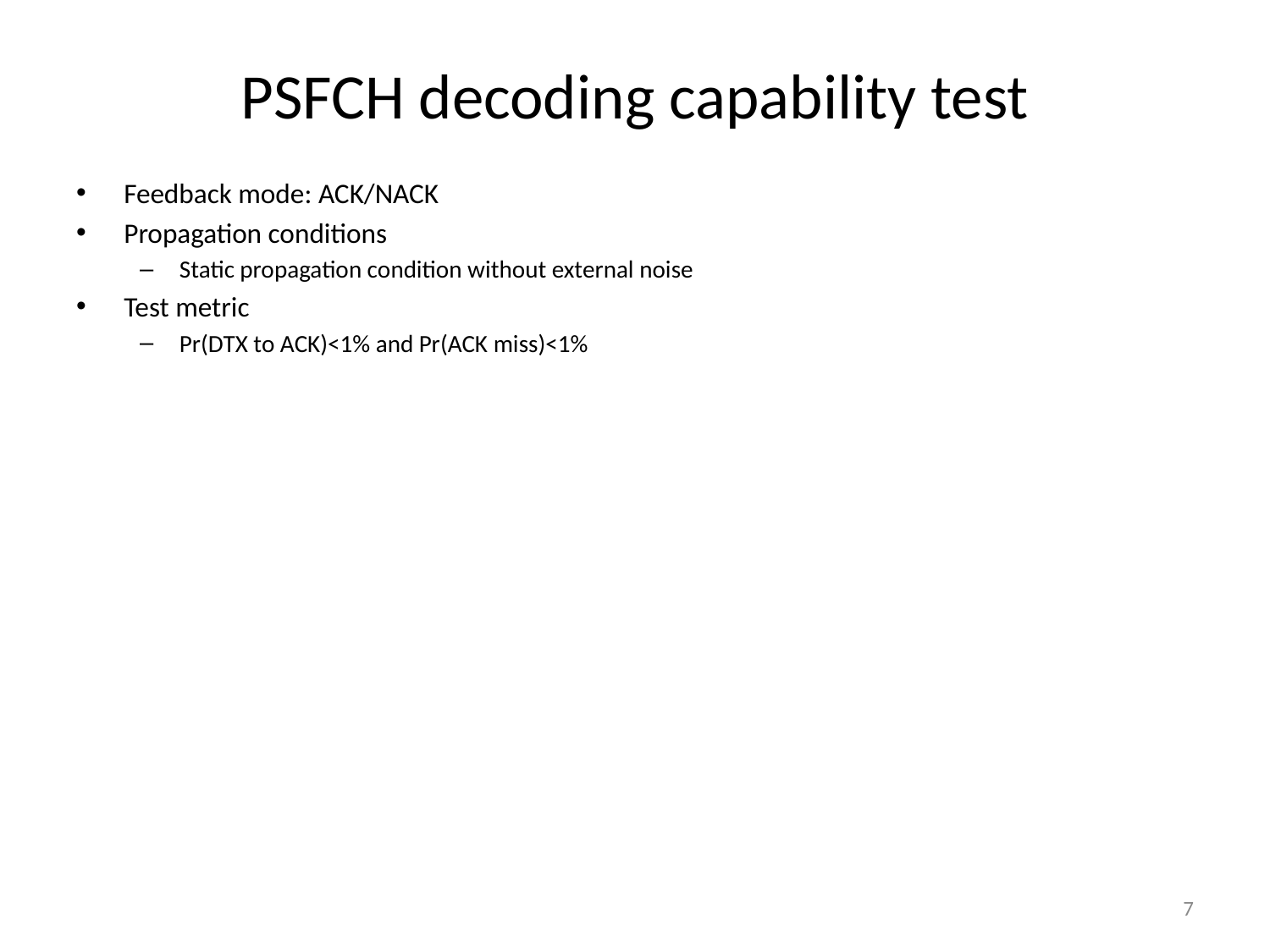

# PSFCH decoding capability test
Feedback mode: ACK/NACK
Propagation conditions
Static propagation condition without external noise
Test metric
Pr(DTX to ACK)<1% and Pr(ACK miss)<1%
7